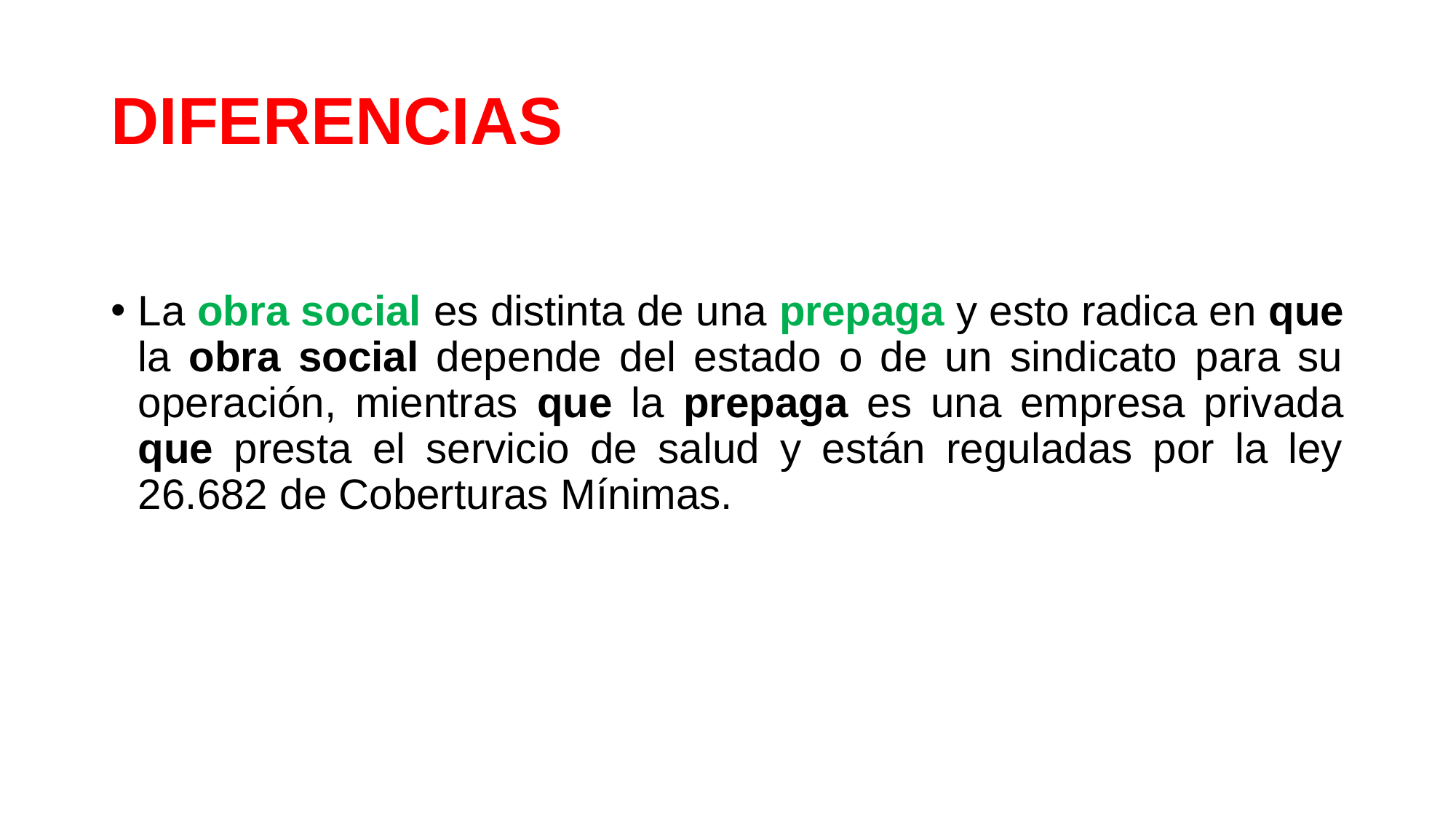

# DIFERENCIAS

La obra social es distinta de una prepaga y esto radica en que la obra social depende del estado o de un sindicato para su operación, mientras que la prepaga es una empresa privada que presta el servicio de salud y están reguladas por la ley 26.682 de Coberturas Mínimas.